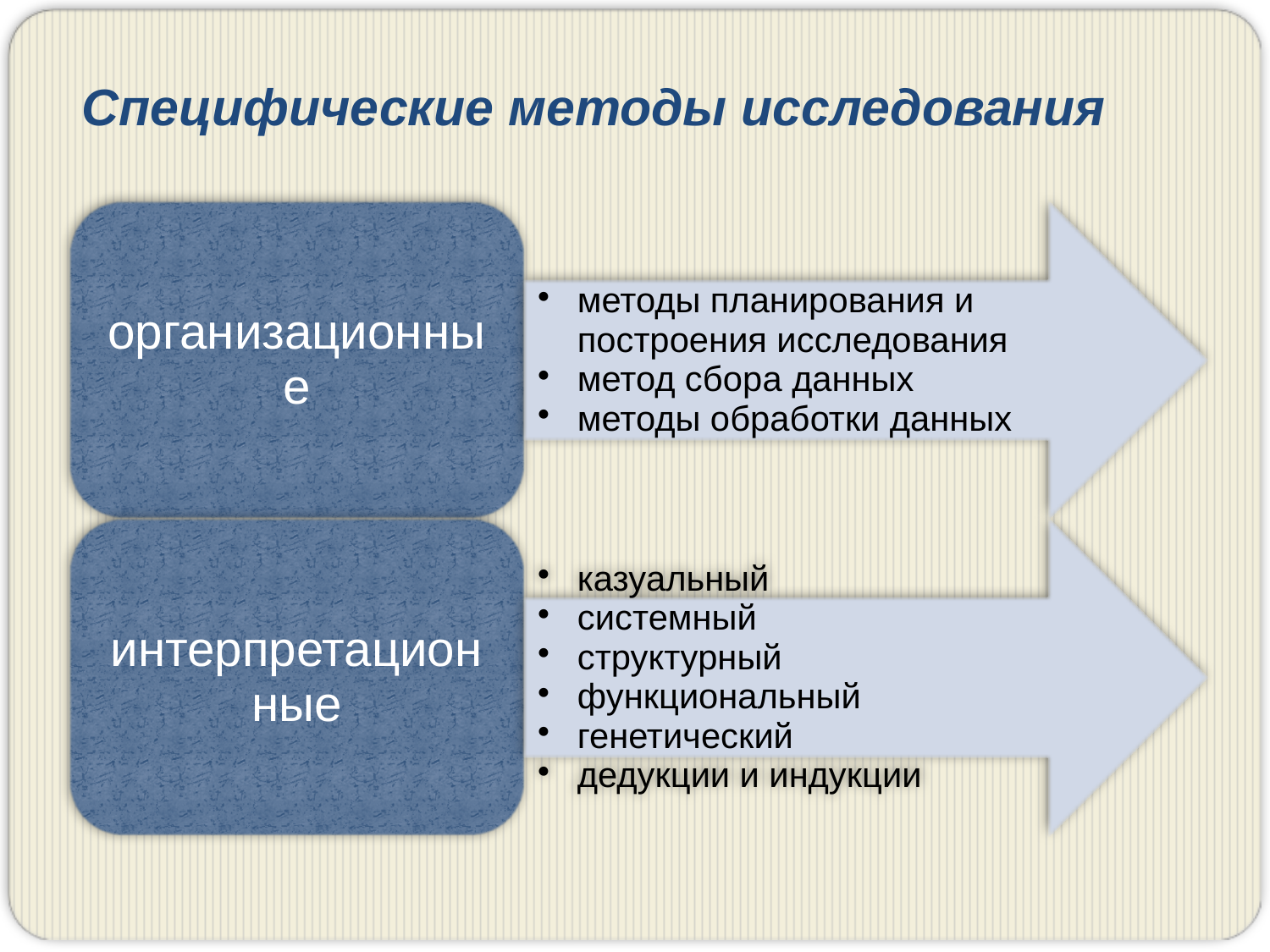

# Специфические методы исследования
организационные
методы планирования и построения исследования
метод сбора данных
интерпретационные
казуальный
генетический
методы обработки данных
системный
структурный
функциональный
дедукции и индукции